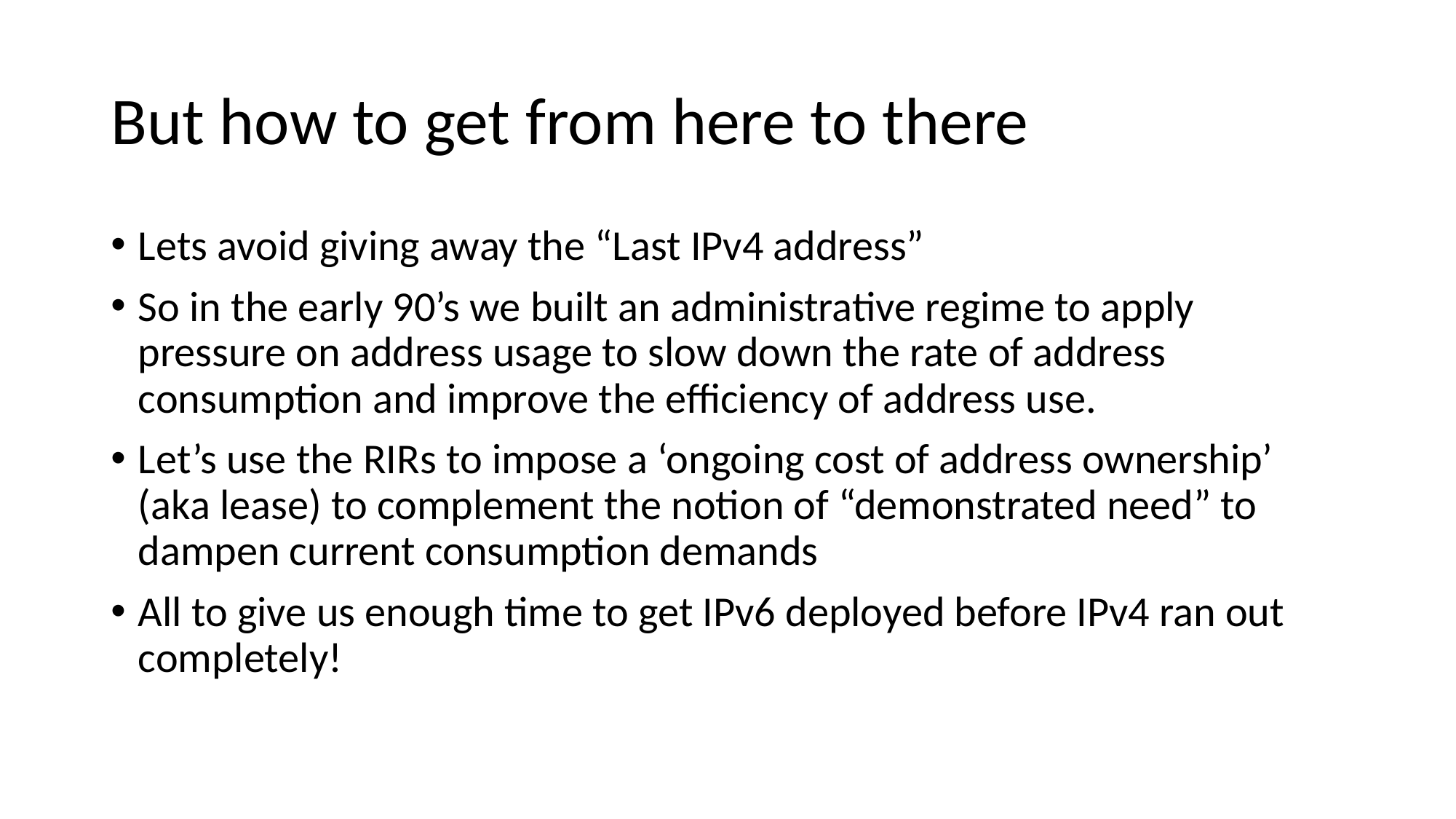

# But how to get from here to there
Lets avoid giving away the “Last IPv4 address”
So in the early 90’s we built an administrative regime to apply pressure on address usage to slow down the rate of address consumption and improve the efficiency of address use.
Let’s use the RIRs to impose a ‘ongoing cost of address ownership’ (aka lease) to complement the notion of “demonstrated need” to dampen current consumption demands
All to give us enough time to get IPv6 deployed before IPv4 ran out completely!